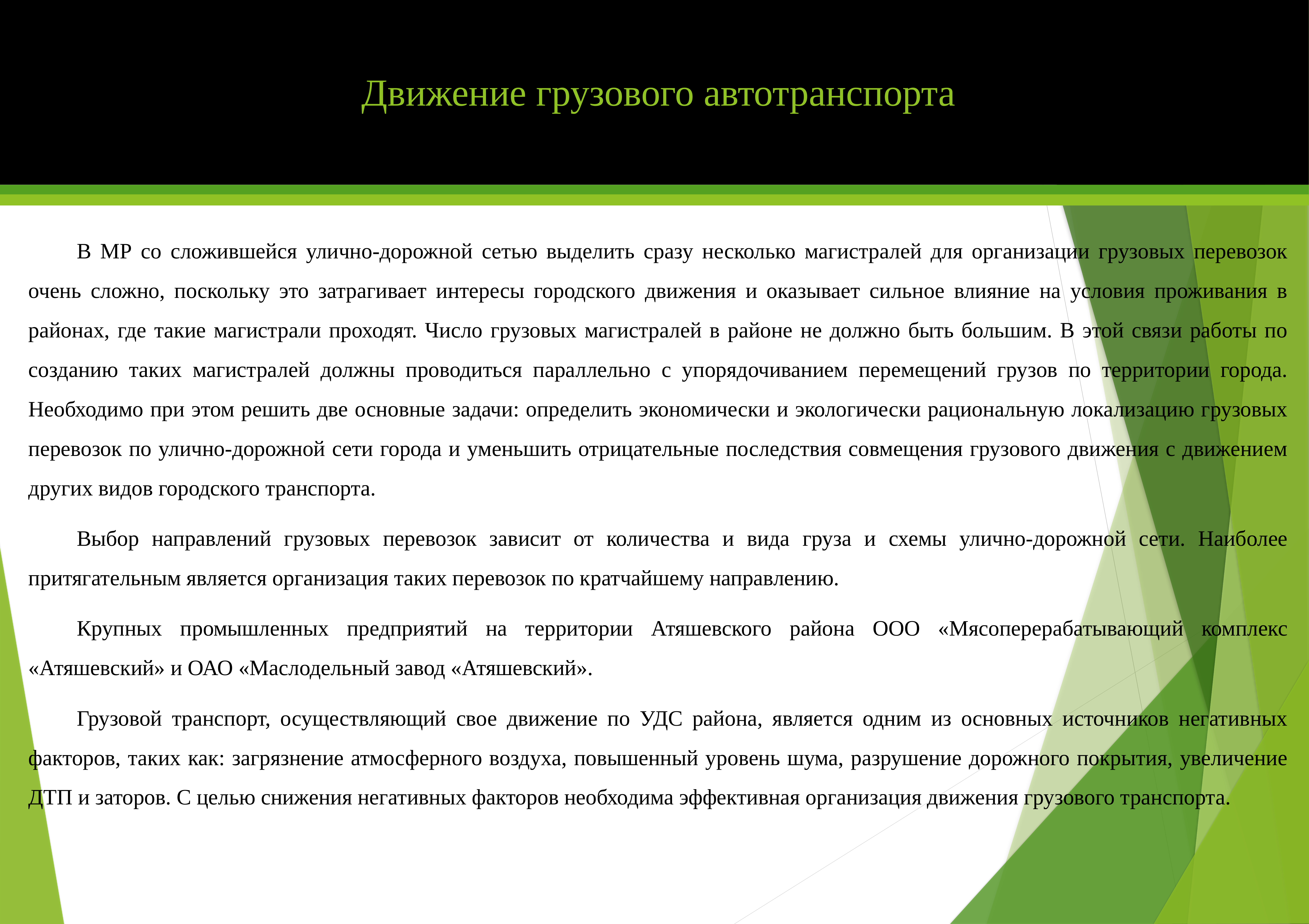

# Движение грузового автотранспорта
В МР со сложившейся улично-дорожной сетью выделить сразу несколько магистралей для организации грузовых перевозок очень сложно, поскольку это затрагивает интересы городского движения и оказывает сильное влияние на условия проживания в районах, где такие магистрали проходят. Число грузовых магистралей в районе не должно быть большим. В этой связи работы по созданию таких магистралей должны проводиться параллельно с упорядочиванием перемещений грузов по территории города. Необходимо при этом решить две основные задачи: определить экономически и экологически рациональную локализацию грузовых перевозок по улично-дорожной сети города и уменьшить отрицательные последствия совмещения грузового движения с движением других видов городского транспорта.
Выбор направлений грузовых перевозок зависит от количества и вида груза и схемы улично-дорожной сети. Наиболее притягательным является организация таких перевозок по кратчайшему направлению.
Крупных промышленных предприятий на территории Атяшевского района ООО «Мясоперерабатывающий комплекс «Атяшевский» и ОАО «Маслодельный завод «Атяшевский».
Грузовой транспорт, осуществляющий свое движение по УДС района, является одним из основных источников негативных факторов, таких как: загрязнение атмосферного воздуха, повышенный уровень шума, разрушение дорожного покрытия, увеличение ДТП и заторов. С целью снижения негативных факторов необходима эффективная организация движения грузового транспорта.